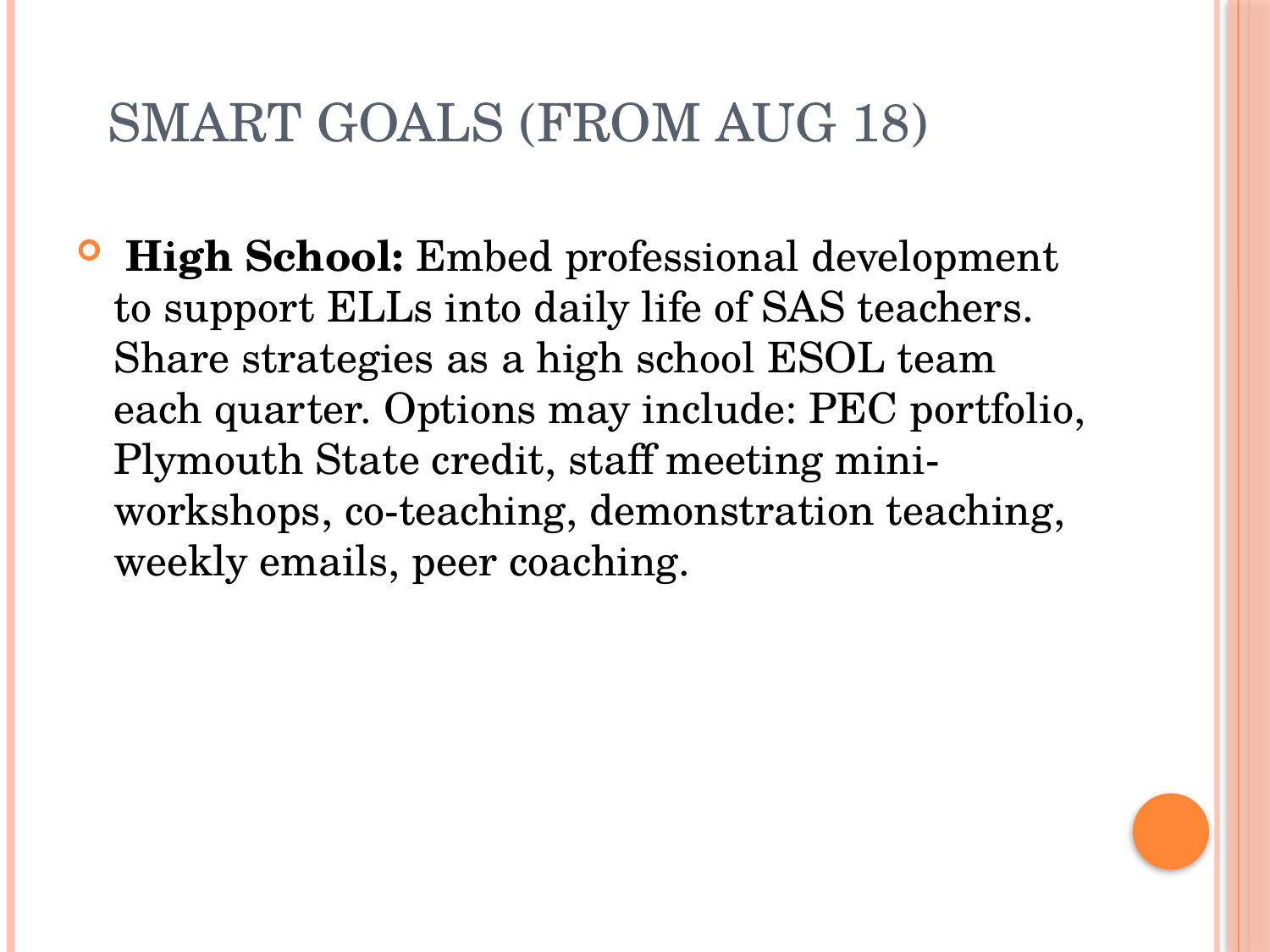

# SMART Goals (from Aug 18)
 High School: Embed professional development to support ELLs into daily life of SAS teachers. Share strategies as a high school ESOL team each quarter. Options may include: PEC portfolio, Plymouth State credit, staff meeting mini-workshops, co-teaching, demonstration teaching, weekly emails, peer coaching.